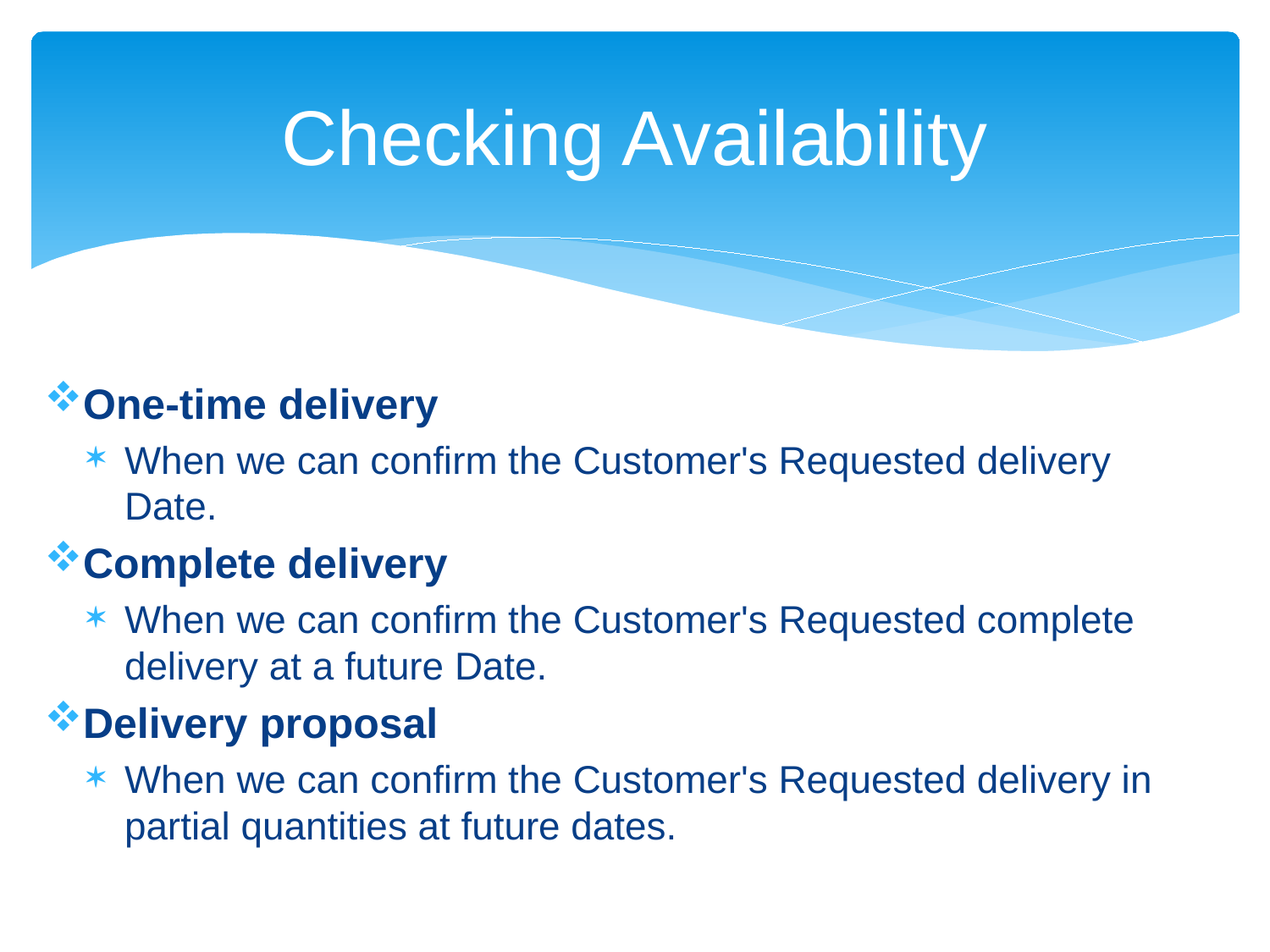

# Checking Availability
One-time delivery
When we can confirm the Customer's Requested delivery Date.
Complete delivery
When we can confirm the Customer's Requested complete delivery at a future Date.
Delivery proposal
When we can confirm the Customer's Requested delivery in partial quantities at future dates.